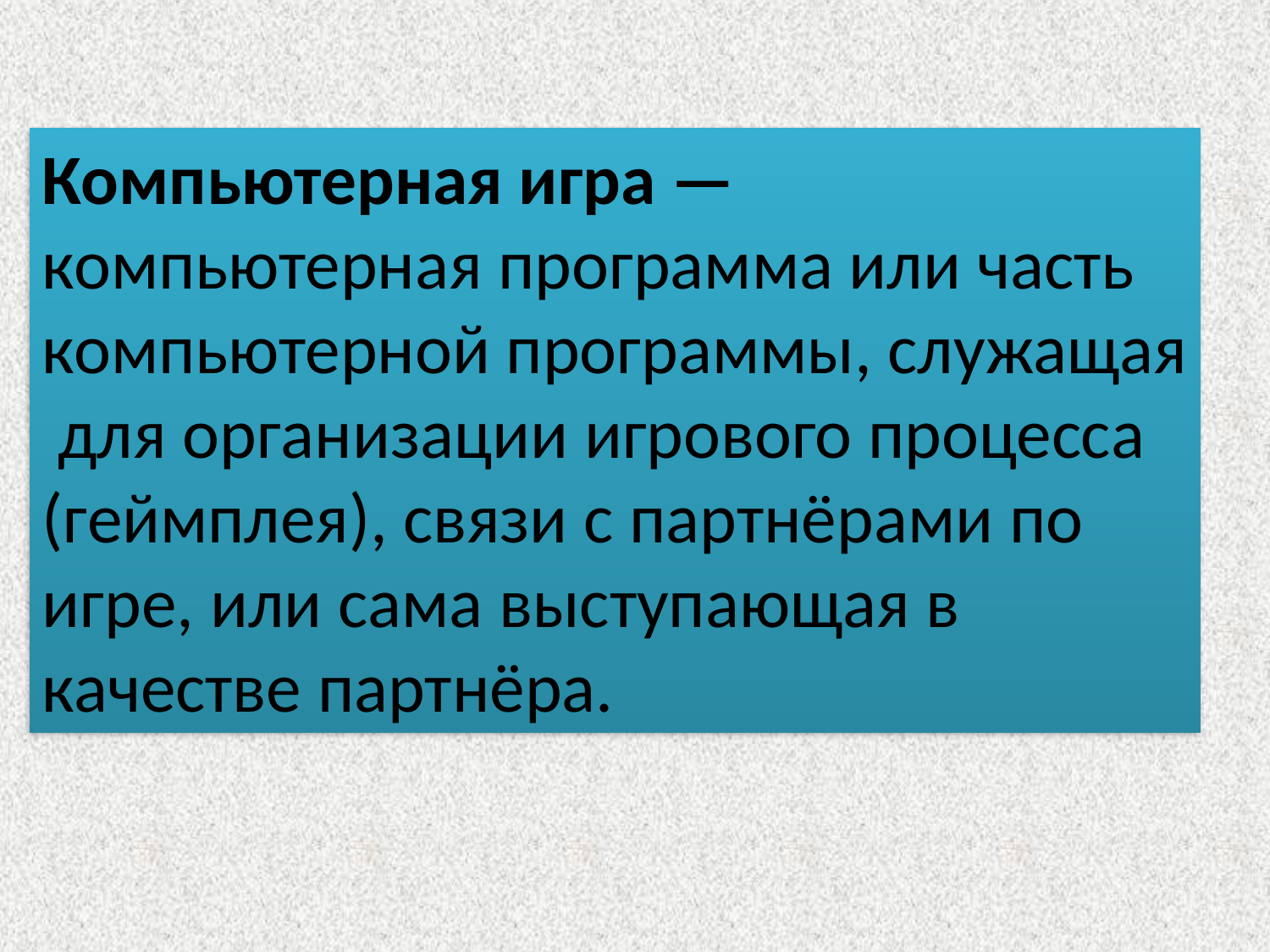

Компьютерная игра —
компьютерная программа или часть
компьютерной программы, служащая  для организации игрового процесса (геймплея), связи с партнёрами по игре, или сама выступающая в качестве партнёра.